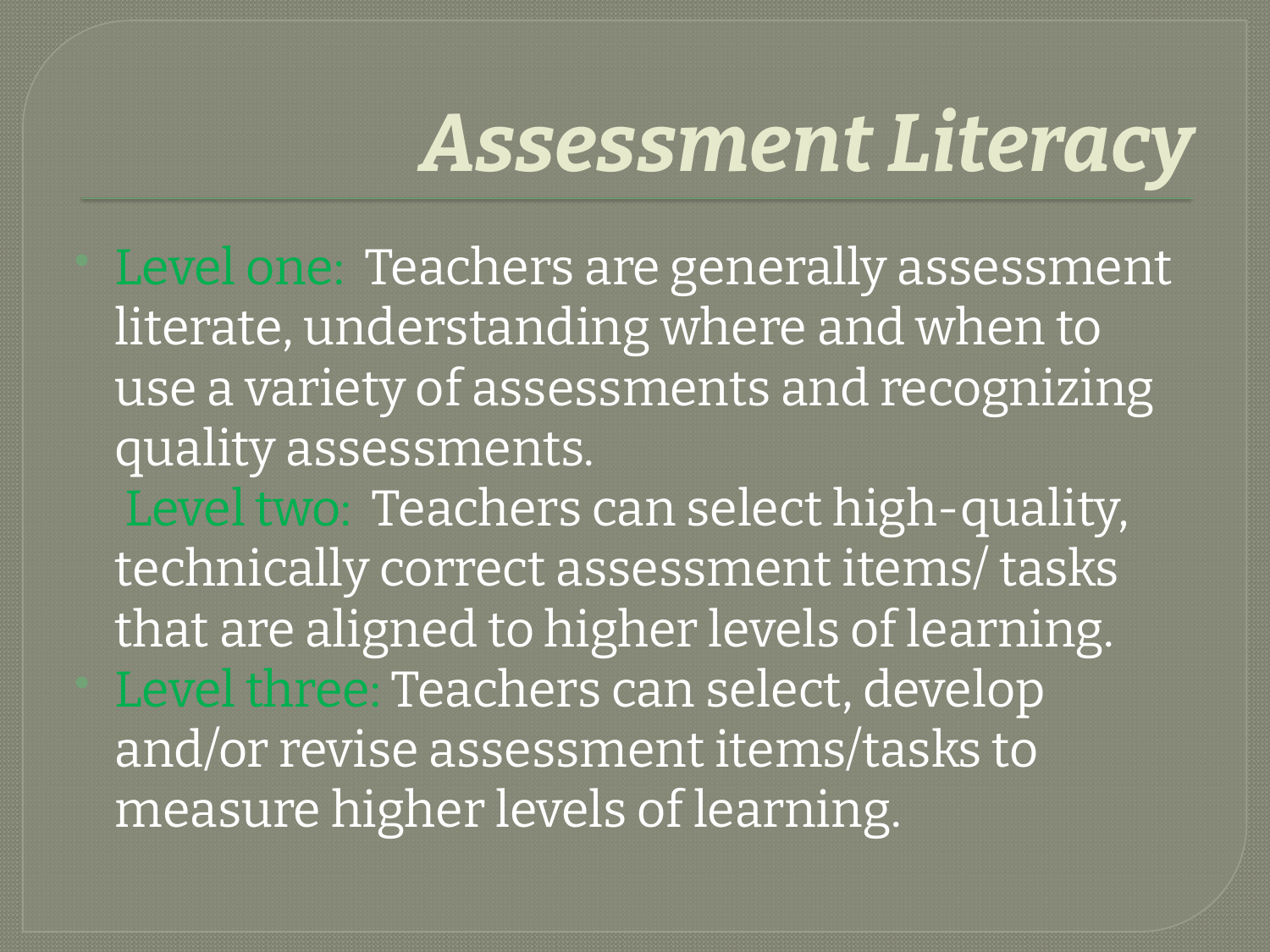

# Assessment Literacy
Level one:  Teachers are generally assessment literate, understanding where and when to use a variety of assessments and recognizing quality assessments.
	 Level two:  Teachers can select high-quality, technically correct assessment items/ tasks that are aligned to higher levels of learning.
Level three: Teachers can select, develop and/or revise assessment items/tasks to measure higher levels of learning.